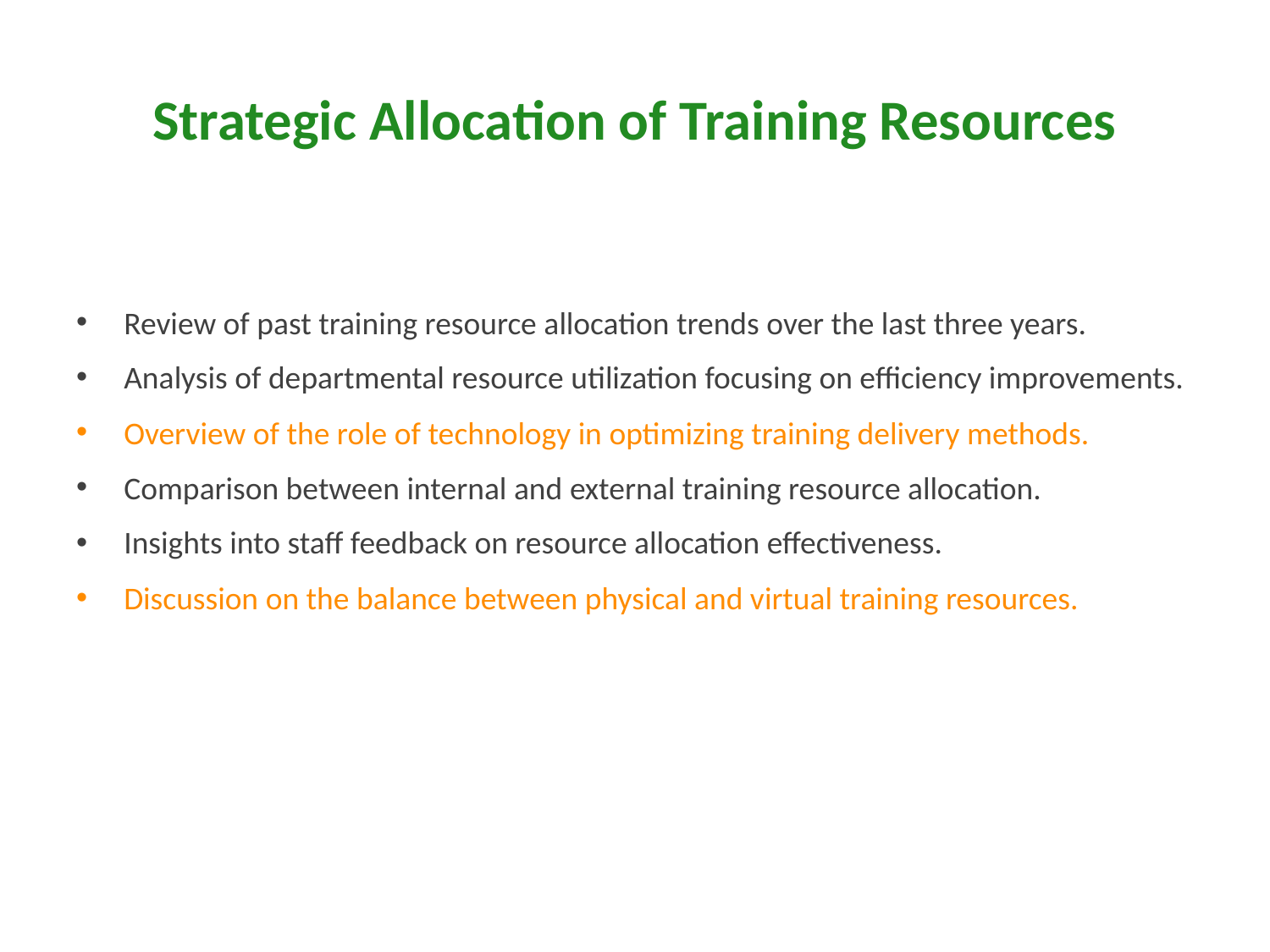

# Strategic Allocation of Training Resources

Review of past training resource allocation trends over the last three years.
Analysis of departmental resource utilization focusing on efficiency improvements.
Overview of the role of technology in optimizing training delivery methods.
Comparison between internal and external training resource allocation.
Insights into staff feedback on resource allocation effectiveness.
Discussion on the balance between physical and virtual training resources.